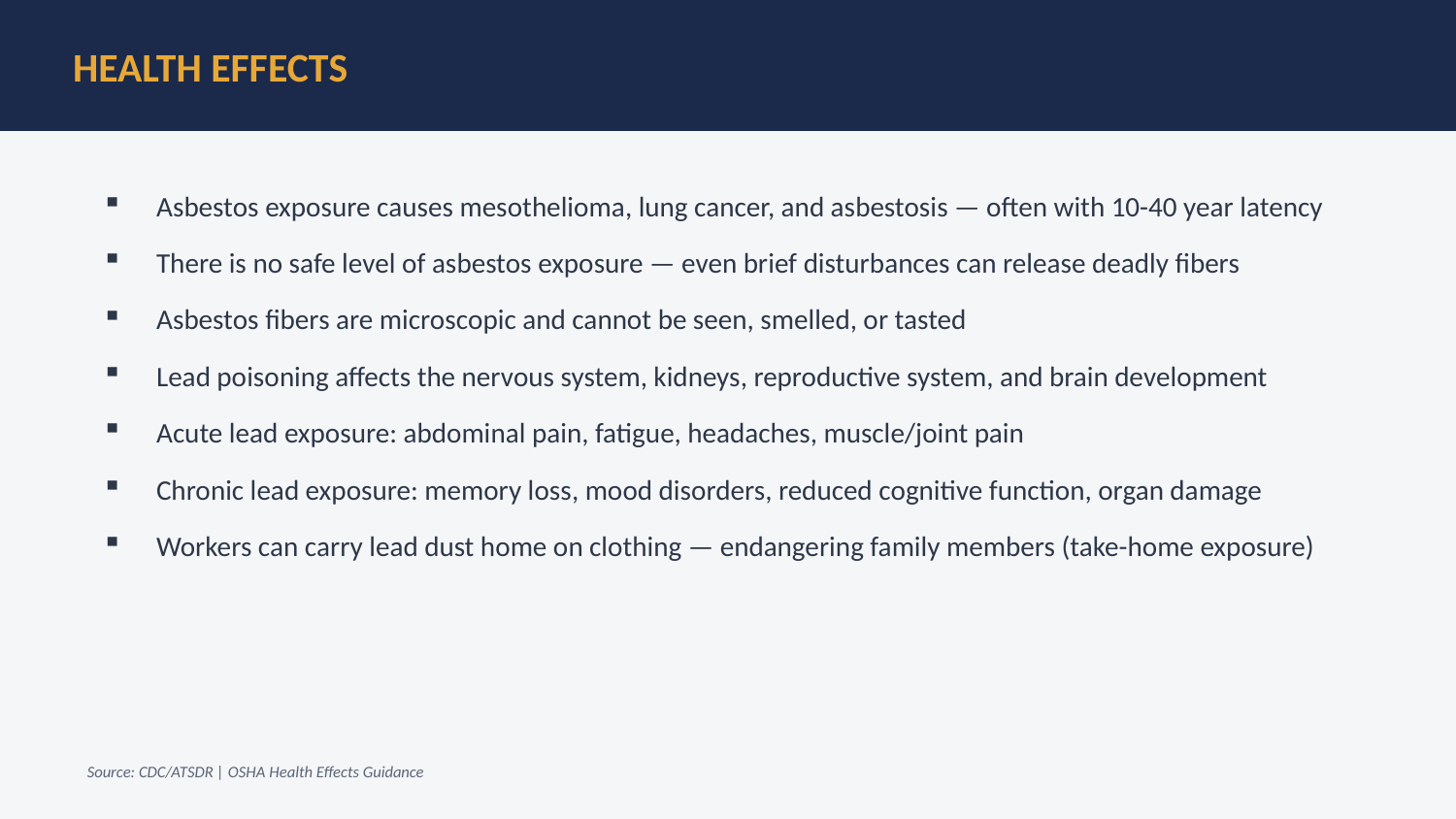

HEALTH EFFECTS
Asbestos exposure causes mesothelioma, lung cancer, and asbestosis — often with 10-40 year latency
There is no safe level of asbestos exposure — even brief disturbances can release deadly fibers
Asbestos fibers are microscopic and cannot be seen, smelled, or tasted
Lead poisoning affects the nervous system, kidneys, reproductive system, and brain development
Acute lead exposure: abdominal pain, fatigue, headaches, muscle/joint pain
Chronic lead exposure: memory loss, mood disorders, reduced cognitive function, organ damage
Workers can carry lead dust home on clothing — endangering family members (take-home exposure)
Source: CDC/ATSDR | OSHA Health Effects Guidance